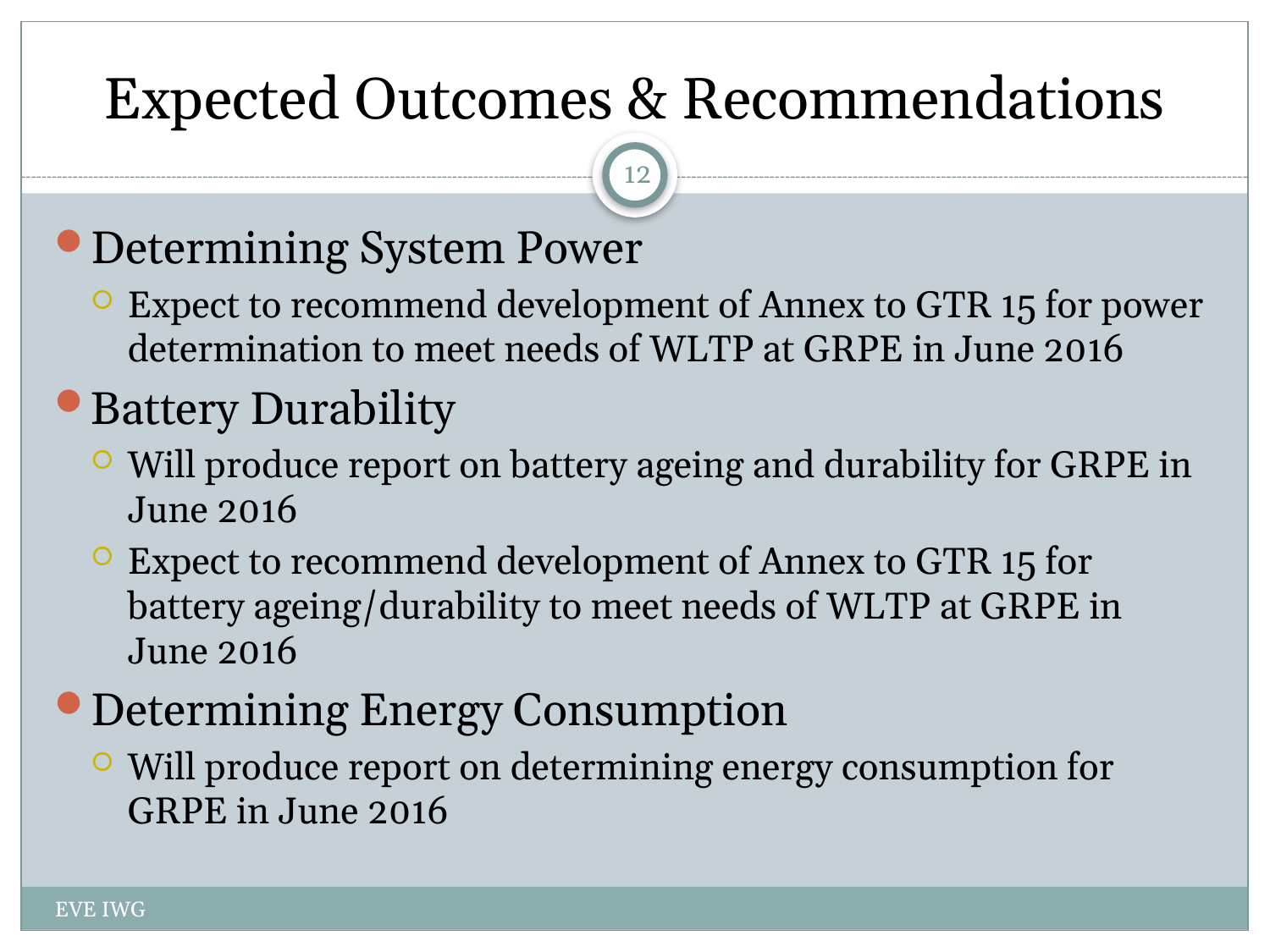

# Expected Outcomes & Recommendations
12
Determining System Power
Expect to recommend development of Annex to GTR 15 for power determination to meet needs of WLTP at GRPE in June 2016
Battery Durability
Will produce report on battery ageing and durability for GRPE in June 2016
Expect to recommend development of Annex to GTR 15 for battery ageing/durability to meet needs of WLTP at GRPE in June 2016
Determining Energy Consumption
Will produce report on determining energy consumption for GRPE in June 2016
EVE IWG